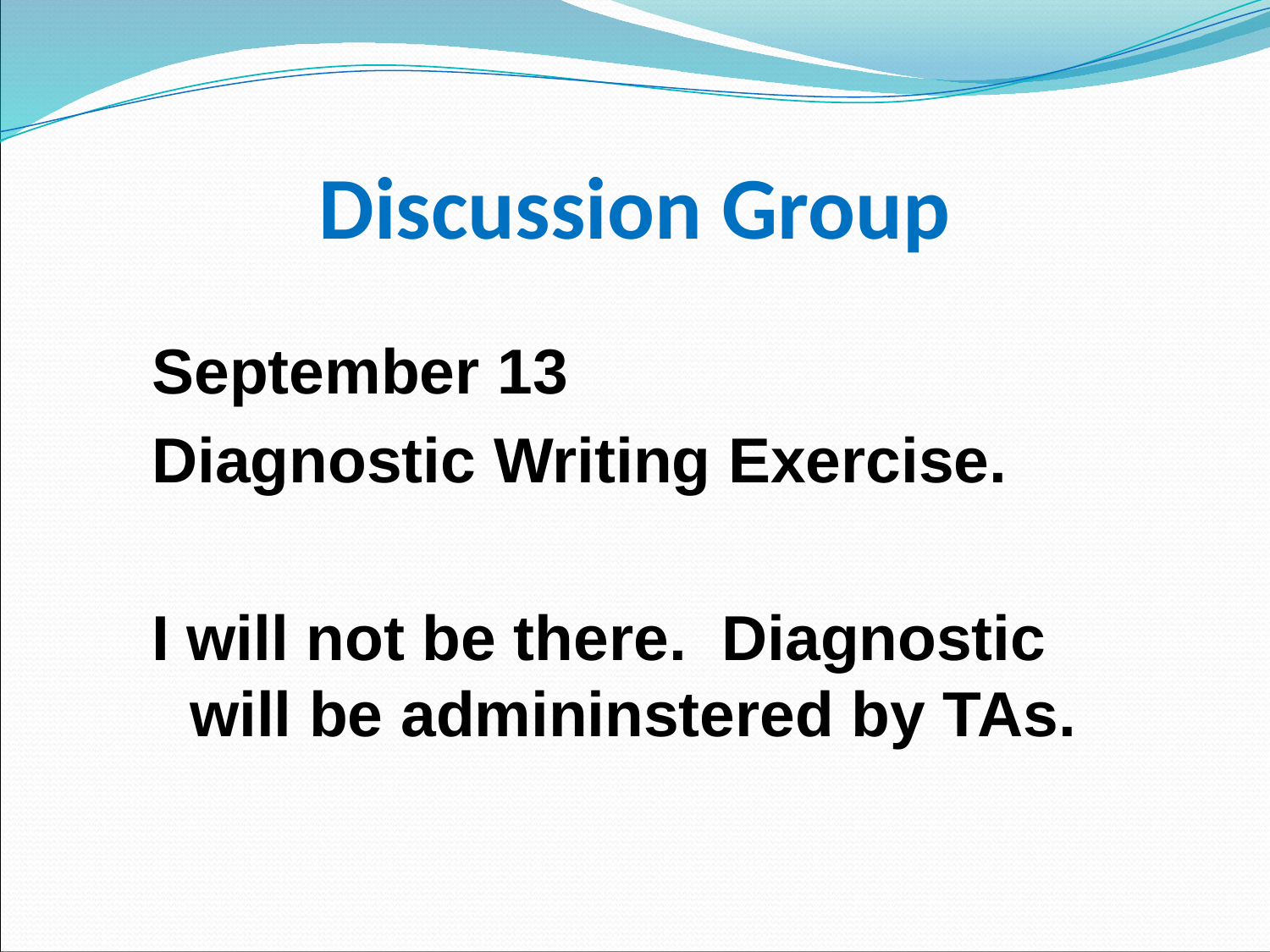

# Discussion Group

September 13
Diagnostic Writing Exercise.

I will not be there.  Diagnostic will be admininstered by TAs.